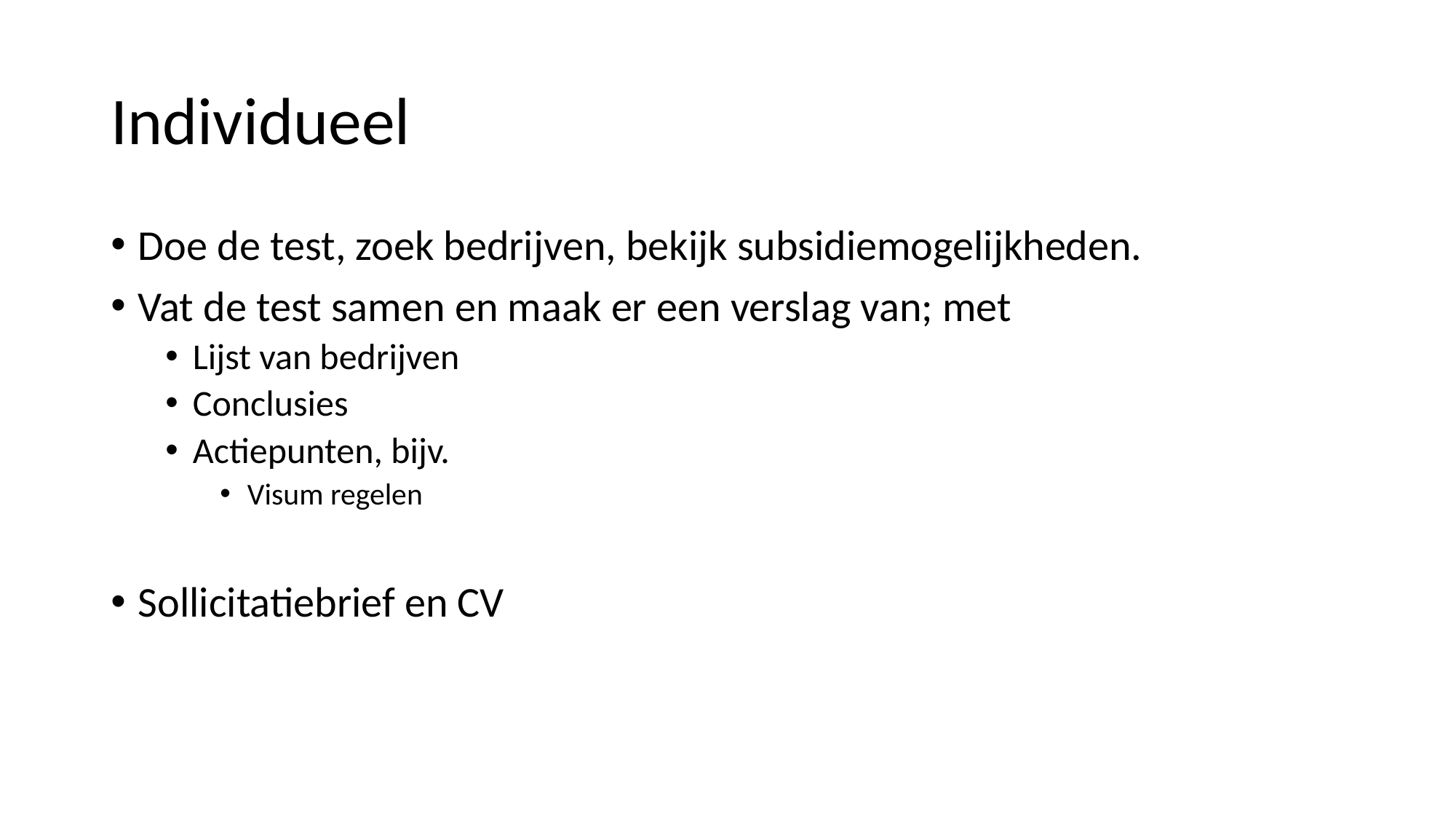

# Individueel
Doe de test, zoek bedrijven, bekijk subsidiemogelijkheden.
Vat de test samen en maak er een verslag van; met
Lijst van bedrijven
Conclusies
Actiepunten, bijv.
Visum regelen

Sollicitatiebrief en CV